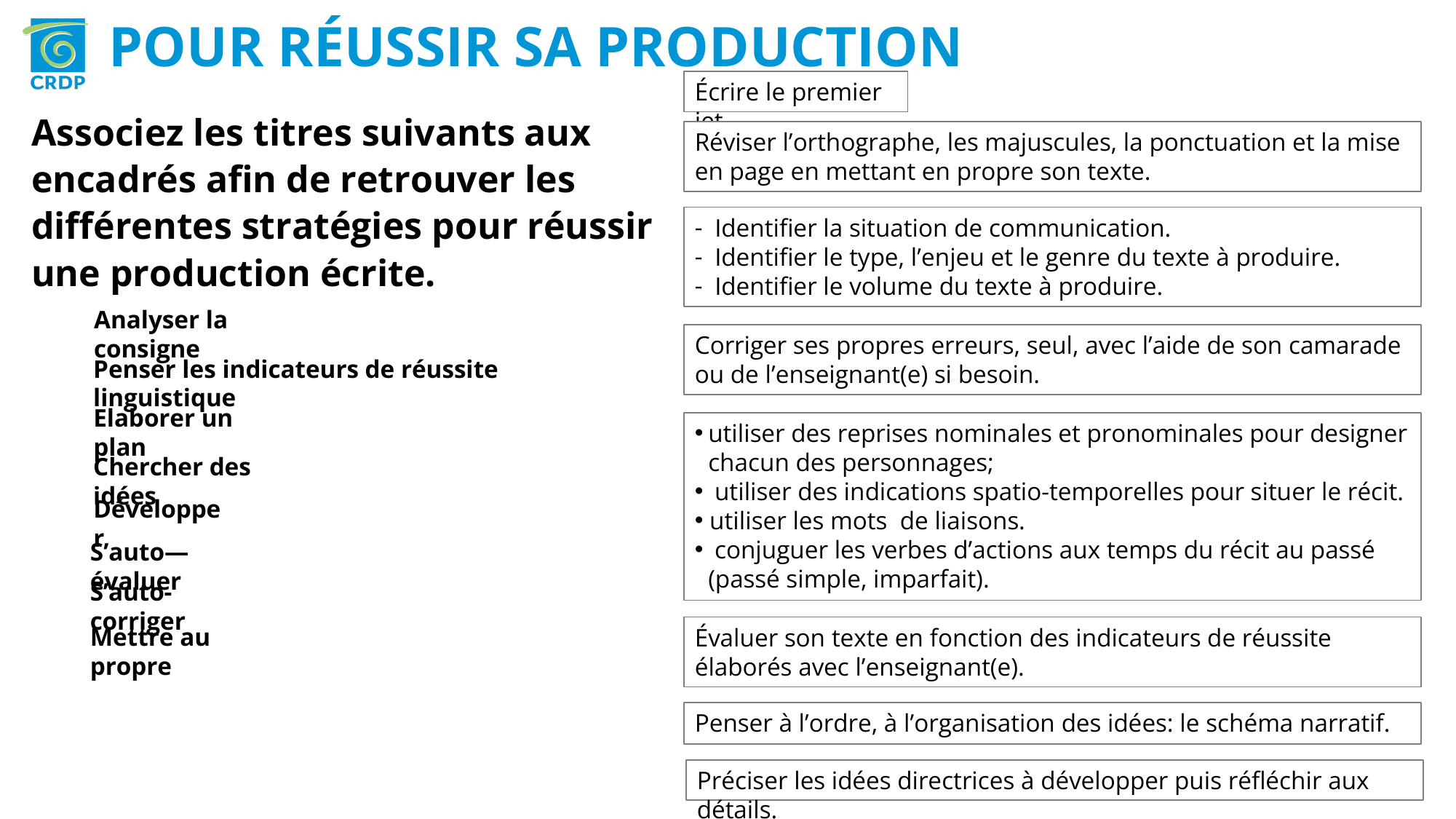

POUR RÉUSSIR SA PRODUCTION
Écrire le premier jet
Associez les titres suivants aux encadrés afin de retrouver les différentes stratégies pour réussir une production écrite.
Réviser l’orthographe, les majuscules, la ponctuation et la mise en page en mettant en propre son texte.
Identifier la situation de communication.
Identifier le type, l’enjeu et le genre du texte à produire.
Identifier le volume du texte à produire.
Analyser la consigne
Corriger ses propres erreurs, seul, avec l’aide de son camarade ou de l’enseignant(e) si besoin.
Penser les indicateurs de réussite linguistique
Elaborer un plan
utiliser des reprises nominales et pronominales pour designer chacun des personnages;
 utiliser des indications spatio-temporelles pour situer le récit.
 utiliser les mots  de liaisons.
 conjuguer les verbes d’actions aux temps du récit au passé (passé simple, imparfait).
Chercher des idées
Développer
S’auto—évaluer
S’auto-corriger
Mettre au propre
Évaluer son texte en fonction des indicateurs de réussite élaborés avec l’enseignant(e).
Penser à l’ordre, à l’organisation des idées: le schéma narratif.
Préciser les idées directrices à développer puis réfléchir aux détails.